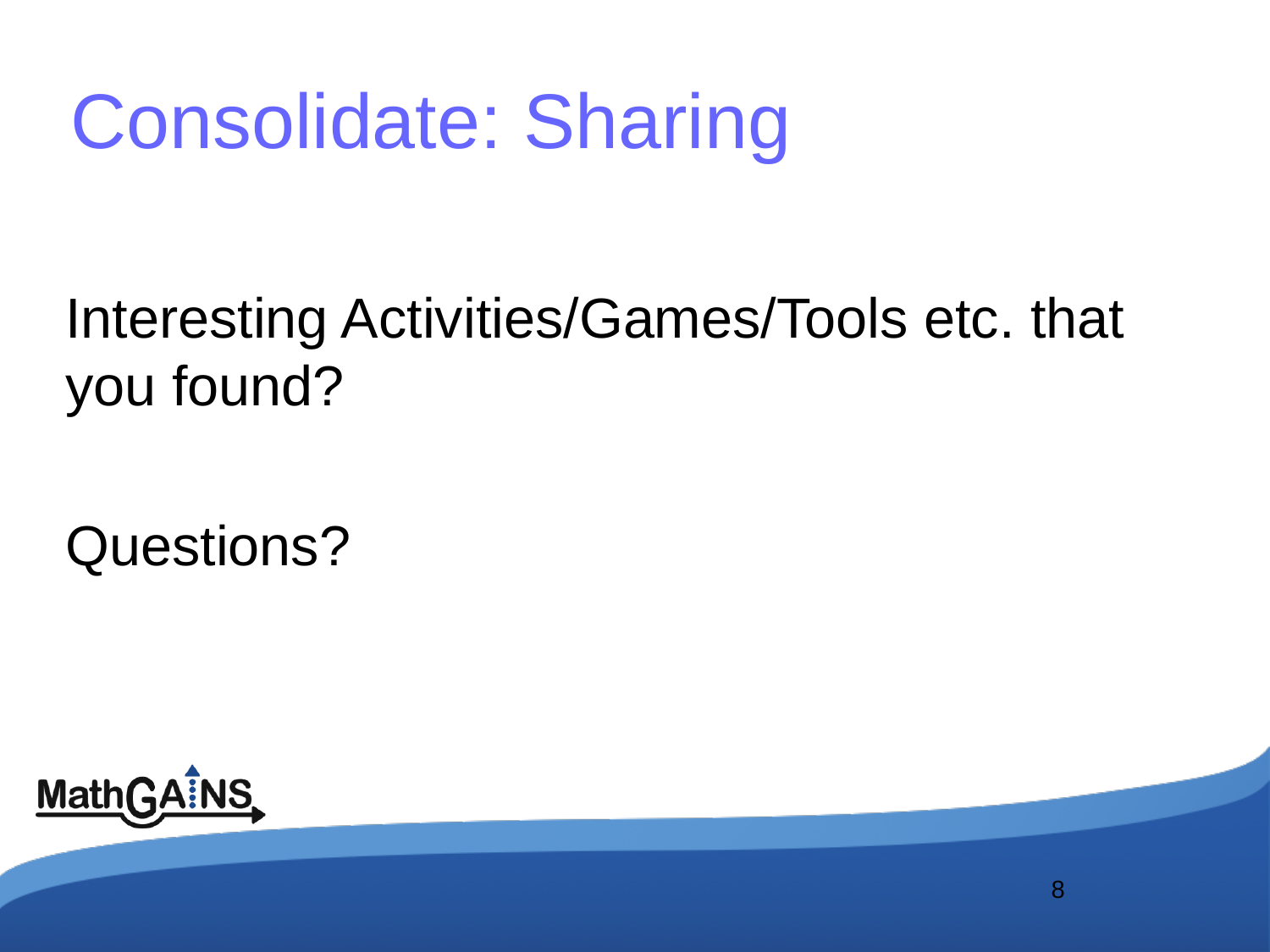

# Consolidate: Sharing
Interesting Activities/Games/Tools etc. that you found?

Questions?

8